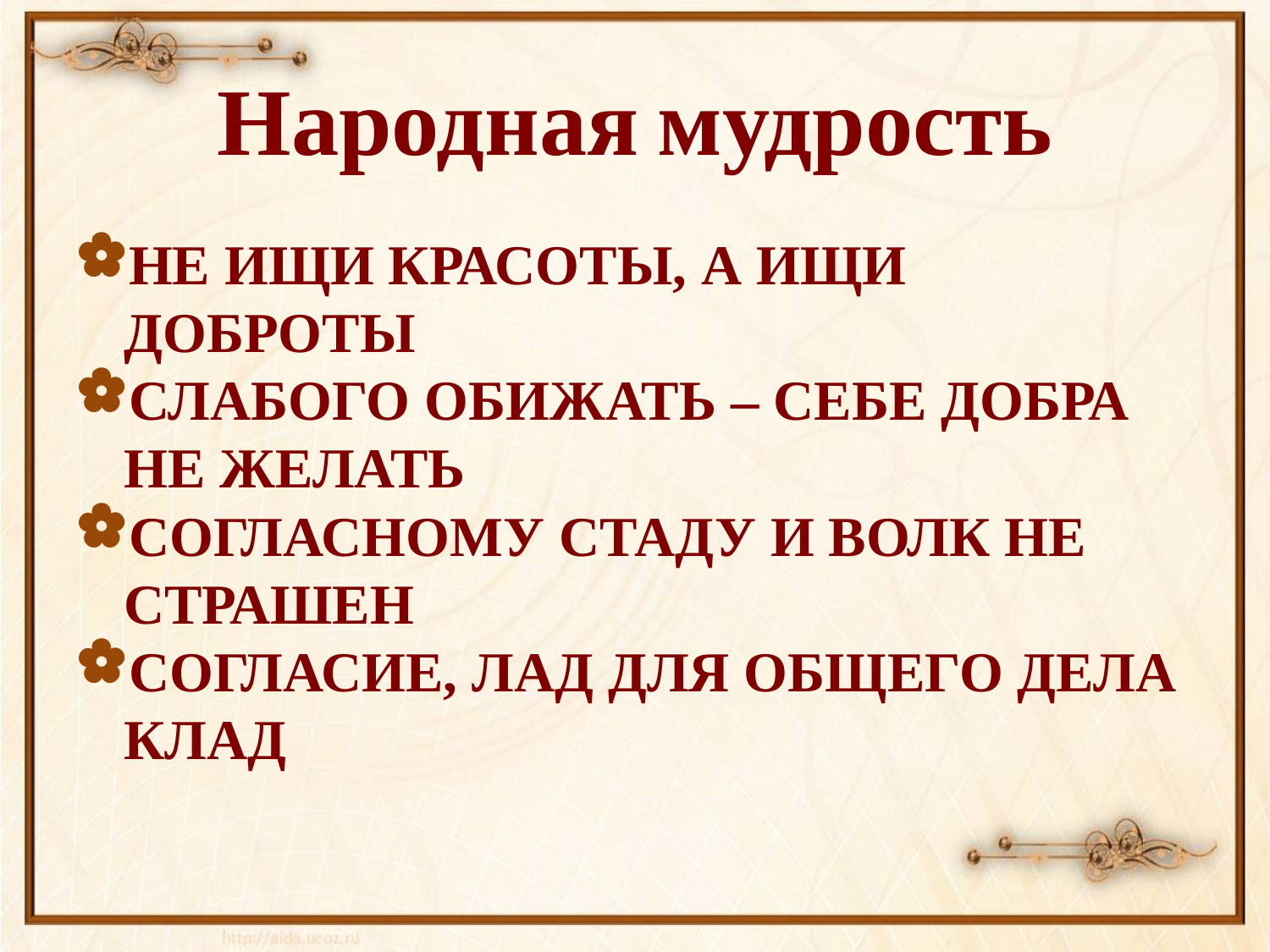

# Народная мудрость
НЕ ИЩИ КРАСОТЫ, А ИЩИ ДОБРОТЫ
СЛАБОГО ОБИЖАТЬ – СЕБЕ ДОБРА НЕ ЖЕЛАТЬ
СОГЛАСНОМУ СТАДУ И ВОЛК НЕ СТРАШЕН
СОГЛАСИЕ, ЛАД ДЛЯ ОБЩЕГО ДЕЛА КЛАД